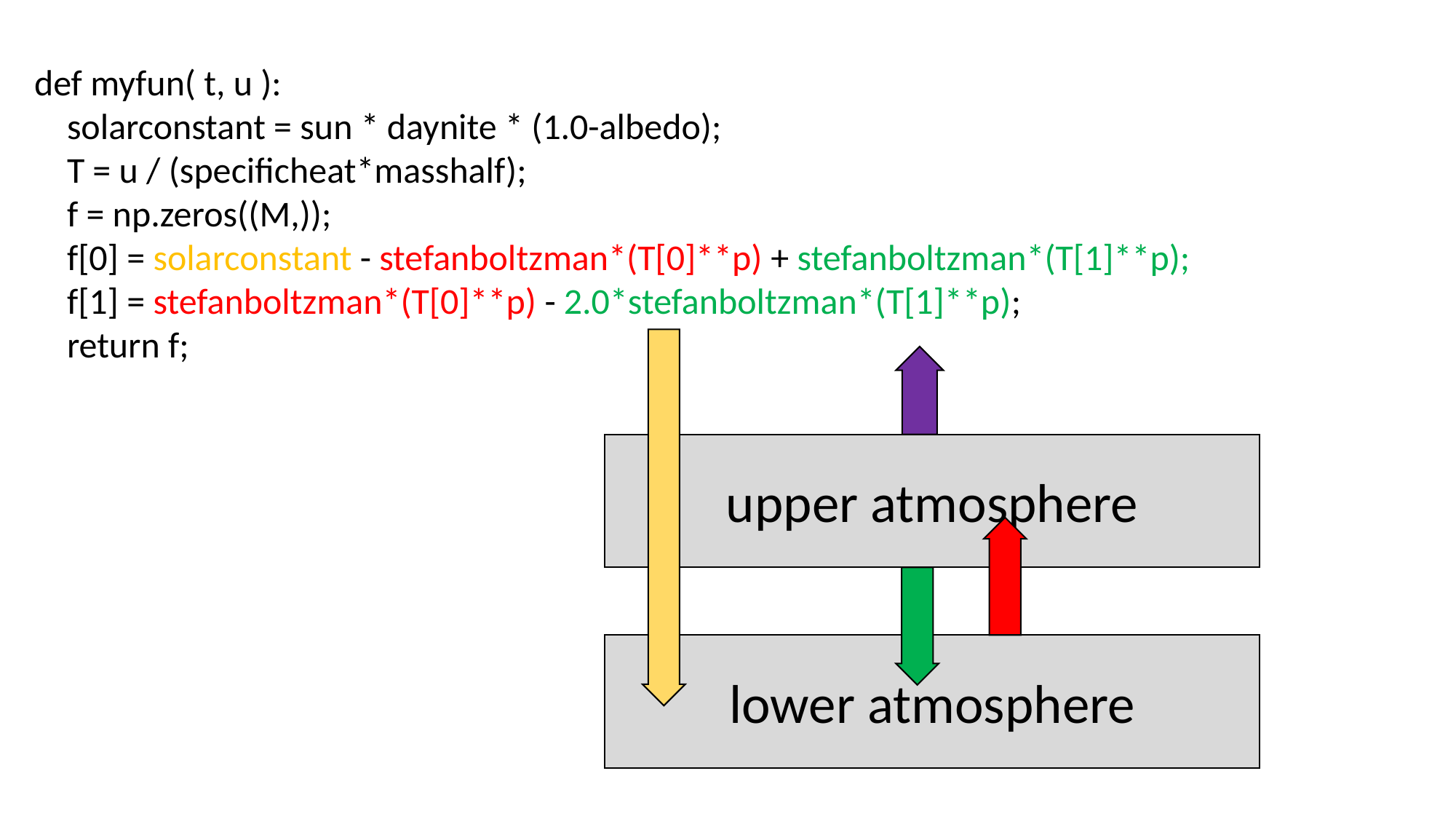

def myfun( t, u ):
    solarconstant = sun * daynite * (1.0-albedo);
    T = u / (specificheat*masshalf);
    f = np.zeros((M,));
    f[0] = solarconstant - stefanboltzman*(T[0]**p) + stefanboltzman*(T[1]**p);
    f[1] = stefanboltzman*(T[0]**p) - 2.0*stefanboltzman*(T[1]**p);
    return f;

upper atmosphere

lower atmosphere